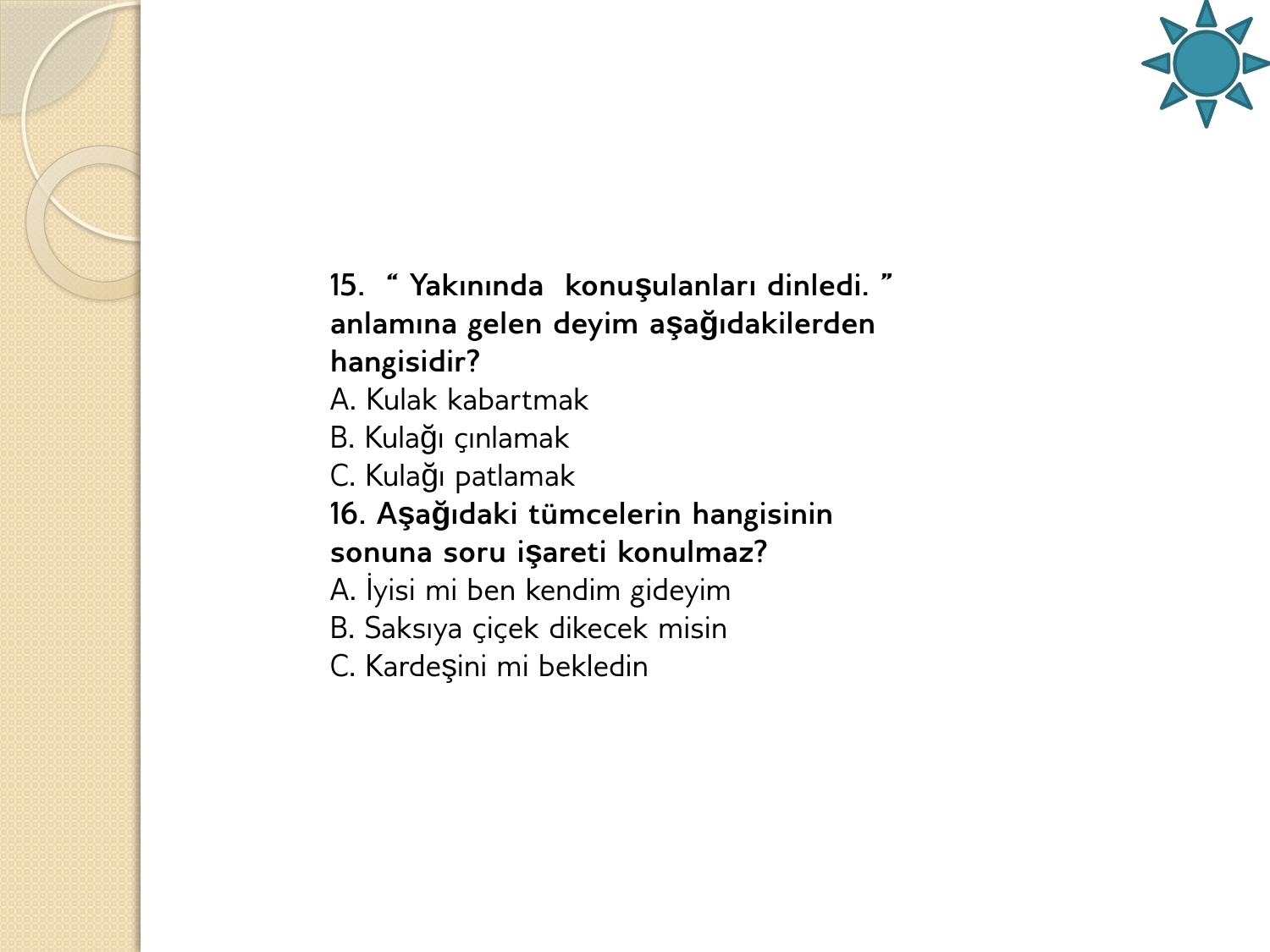

15.  “ Yakınında  konuşulanları dinledi. ” anlamına gelen deyim aşağıdakilerden hangisidir?
A. Kulak kabartmak
B. Kulağı çınlamak
C. Kulağı patlamak
16. Aşağıdaki tümcelerin hangisinin sonuna soru işareti konulmaz?
A. İyisi mi ben kendim gideyim
B. Saksıya çiçek dikecek misin
C. Kardeşini mi bekledin